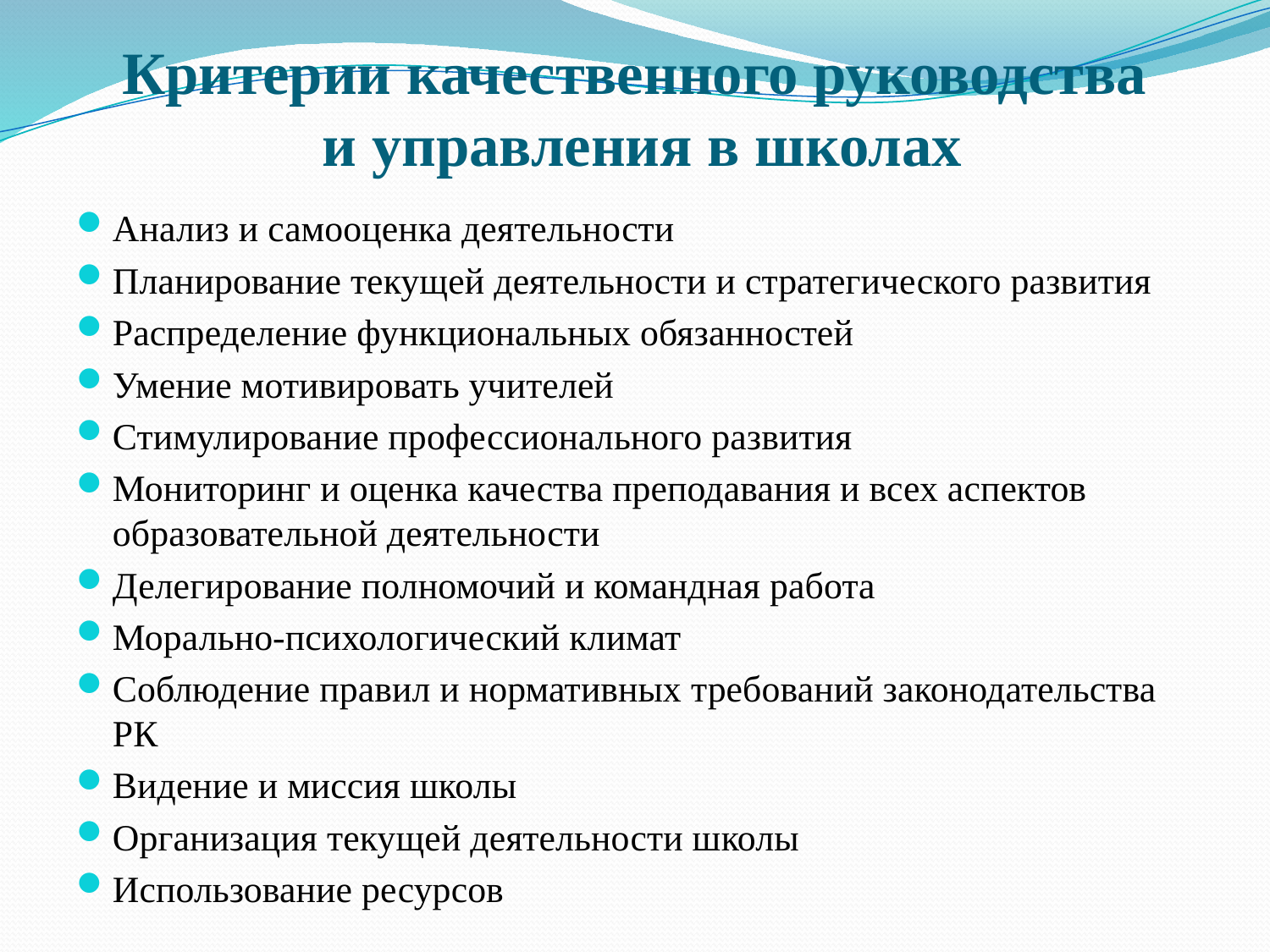

Критерии качественного руководства
 и управления в школах
Анализ и самооценка деятельности
Планирование текущей деятельности и стратегического развития
Распределение функциональных обязанностей
Умение мотивировать учителей
Стимулирование профессионального развития
Мониторинг и оценка качества преподавания и всех аспектов образовательной деятельности
Делегирование полномочий и командная работа
Морально-психологический климат
Соблюдение правил и нормативных требований законодательства РК
Видение и миссия школы
Организация текущей деятельности школы
Использование ресурсов